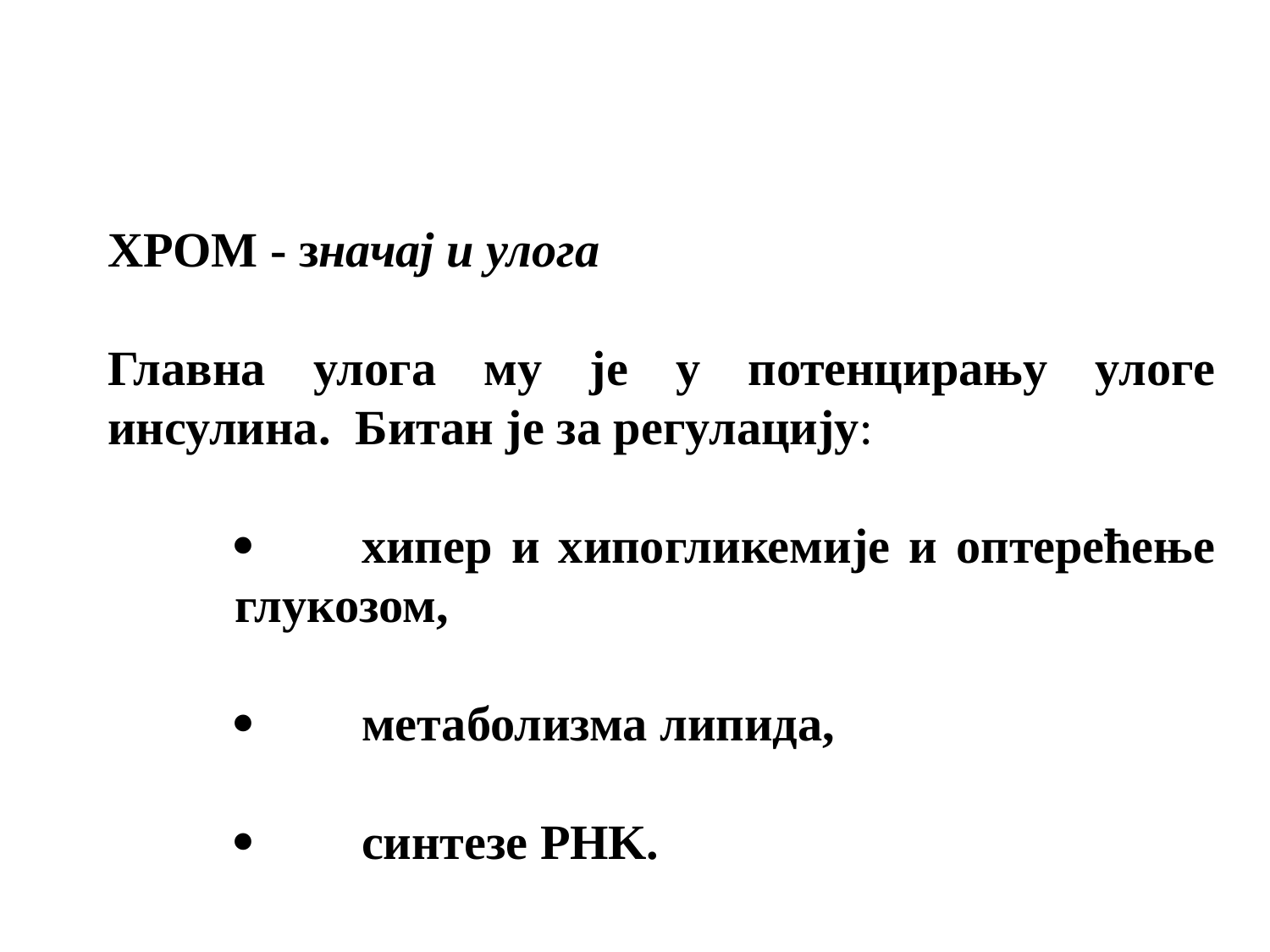

ХРОМ - значај и улога

Главна улога му је у потенцирању улоге инсулина.  Битан је за регулацију:

•	хипер и хипогликемије и оптерећење глукозом,

•	метаболизма липида,

•	синтезе РНK.